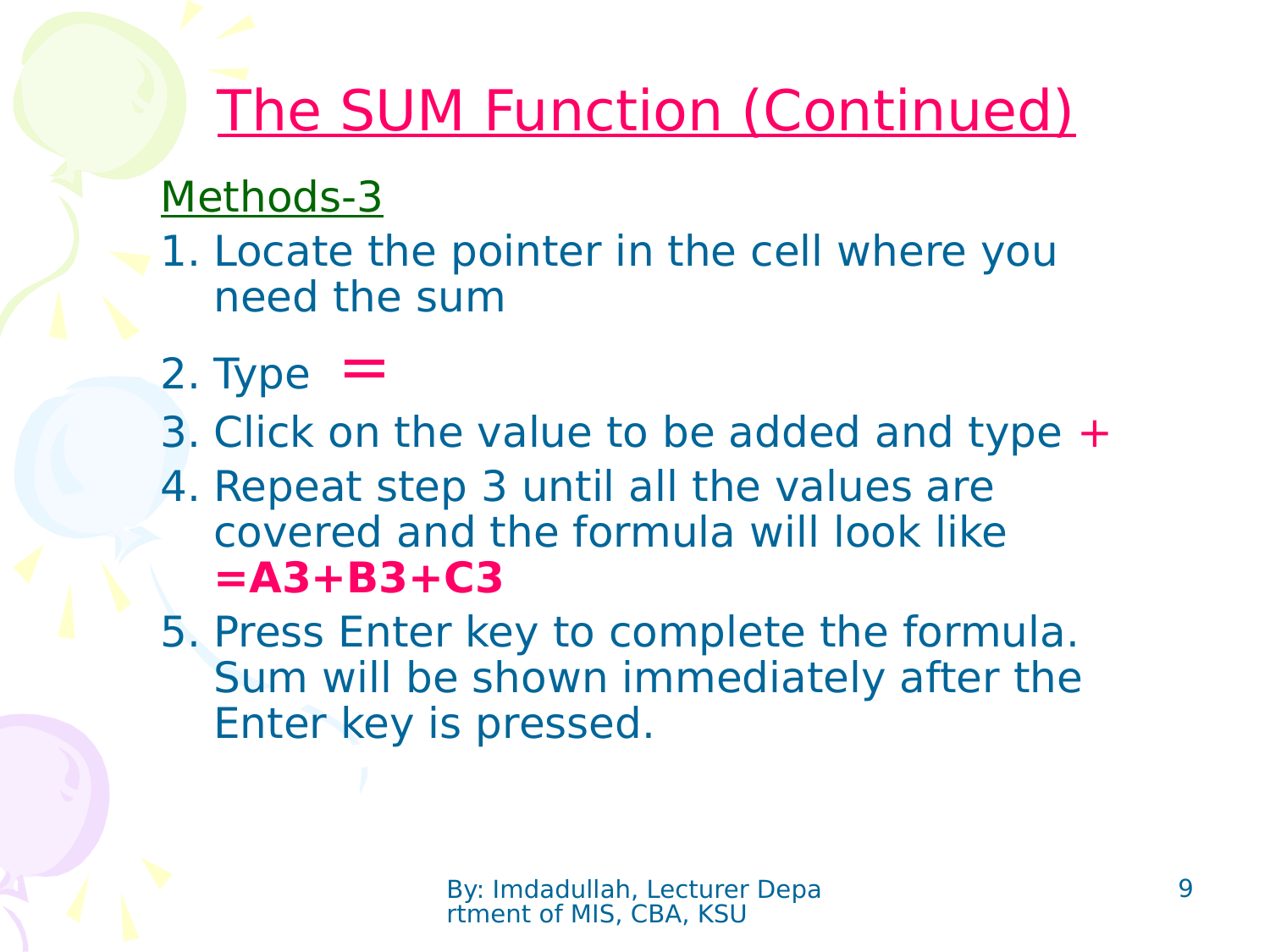

The SUM Function (Continued)
Methods-3
Locate the pointer in the cell where you need the sum
Type  =
Click on the value to be added and type +
Repeat step 3 until all the values are covered and the formula will look like =A3+B3+C3
Press Enter key to complete the formula. Sum will be shown immediately after the Enter key is pressed.

9
By: Imdadullah, Lecturer Department of MIS, CBA, KSU